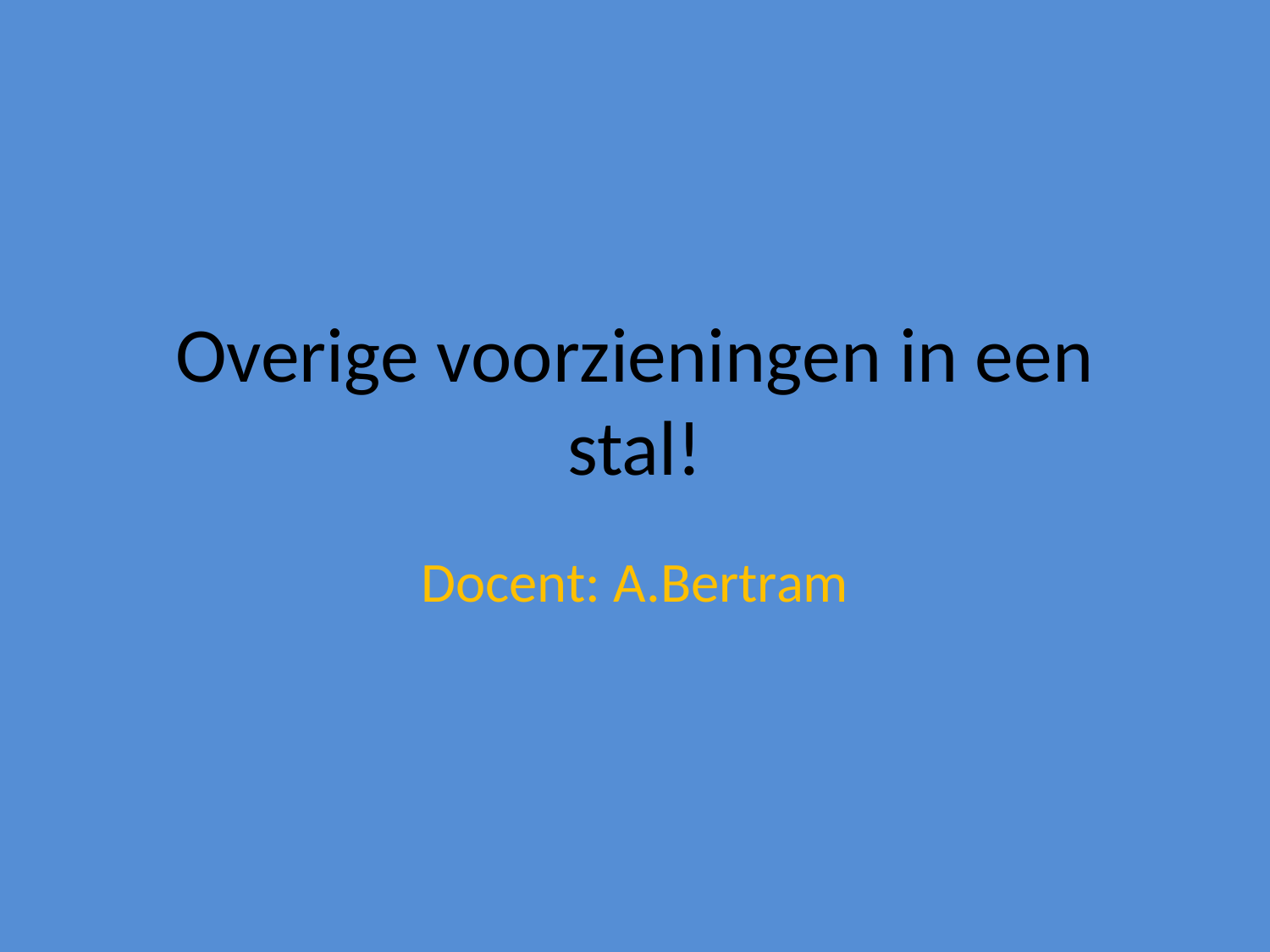

# Overige voorzieningen in een stal!
Docent: A.Bertram